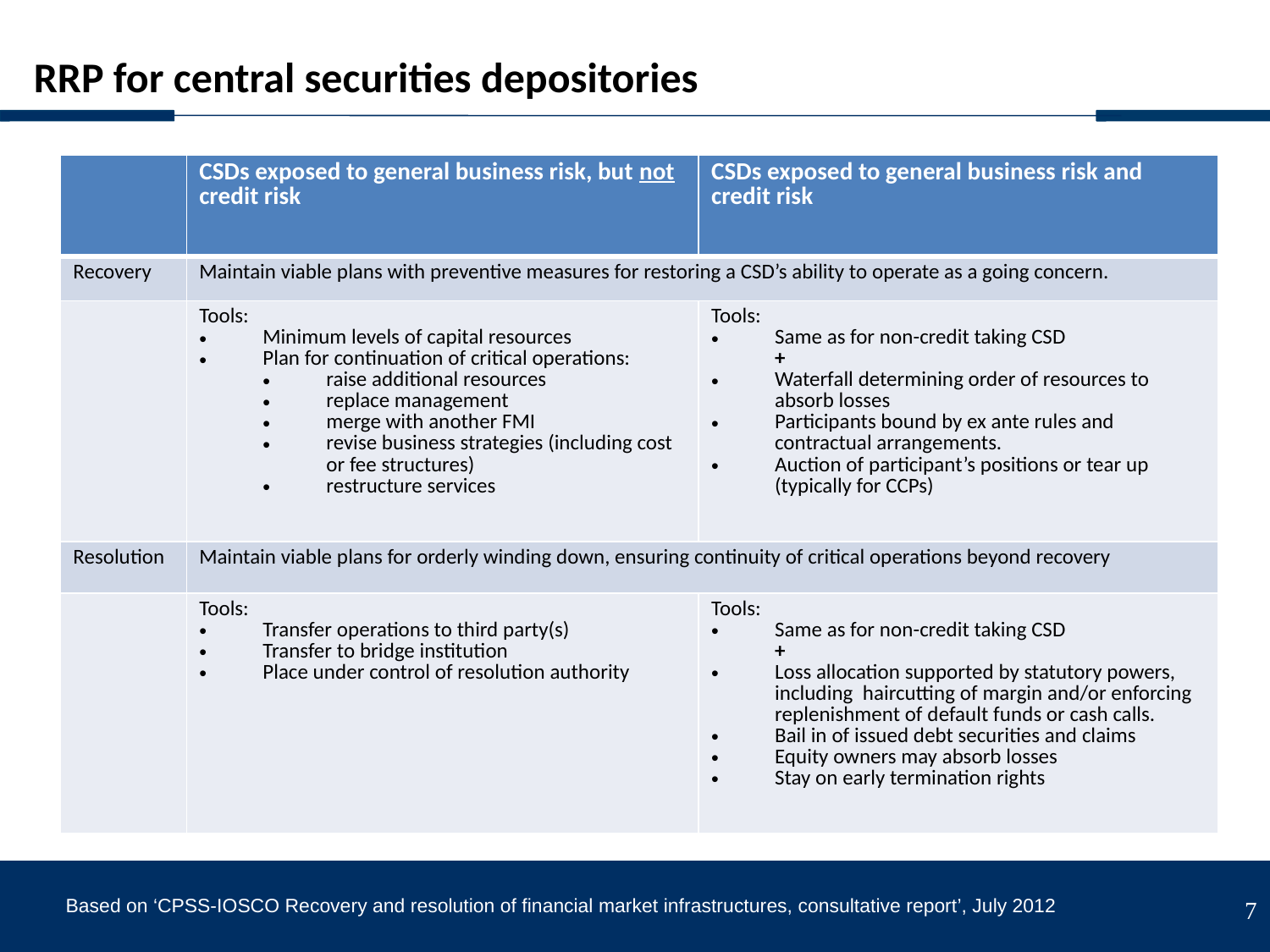

RRP for central securities depositories
|  | CSDs exposed to general business risk, but not credit risk | CSDs exposed to general business risk and credit risk |
| --- | --- | --- |
| Recovery | Maintain viable plans with preventive measures for restoring a CSD’s ability to operate as a going concern. |  |
|  | Tools: Minimum levels of capital resources Plan for continuation of critical operations: raise additional resources replace management merge with another FMI revise business strategies (including cost or fee structures) restructure services | Tools: Same as for non-credit taking CSD + Waterfall determining order of resources to absorb losses Participants bound by ex ante rules and contractual arrangements. Auction of participant’s positions or tear up (typically for CCPs) |
| Resolution | Maintain viable plans for orderly winding down, ensuring continuity of critical operations beyond recovery |  |
|  | Tools: Transfer operations to third party(s) Transfer to bridge institution Place under control of resolution authority | Tools: Same as for non-credit taking CSD + Loss allocation supported by statutory powers, including haircutting of margin and/or enforcing replenishment of default funds or cash calls. Bail in of issued debt securities and claims Equity owners may absorb losses Stay on early termination rights |

Based on ‘CPSS-IOSCO Recovery and resolution of financial market infrastructures, consultative report’, July 2012
7